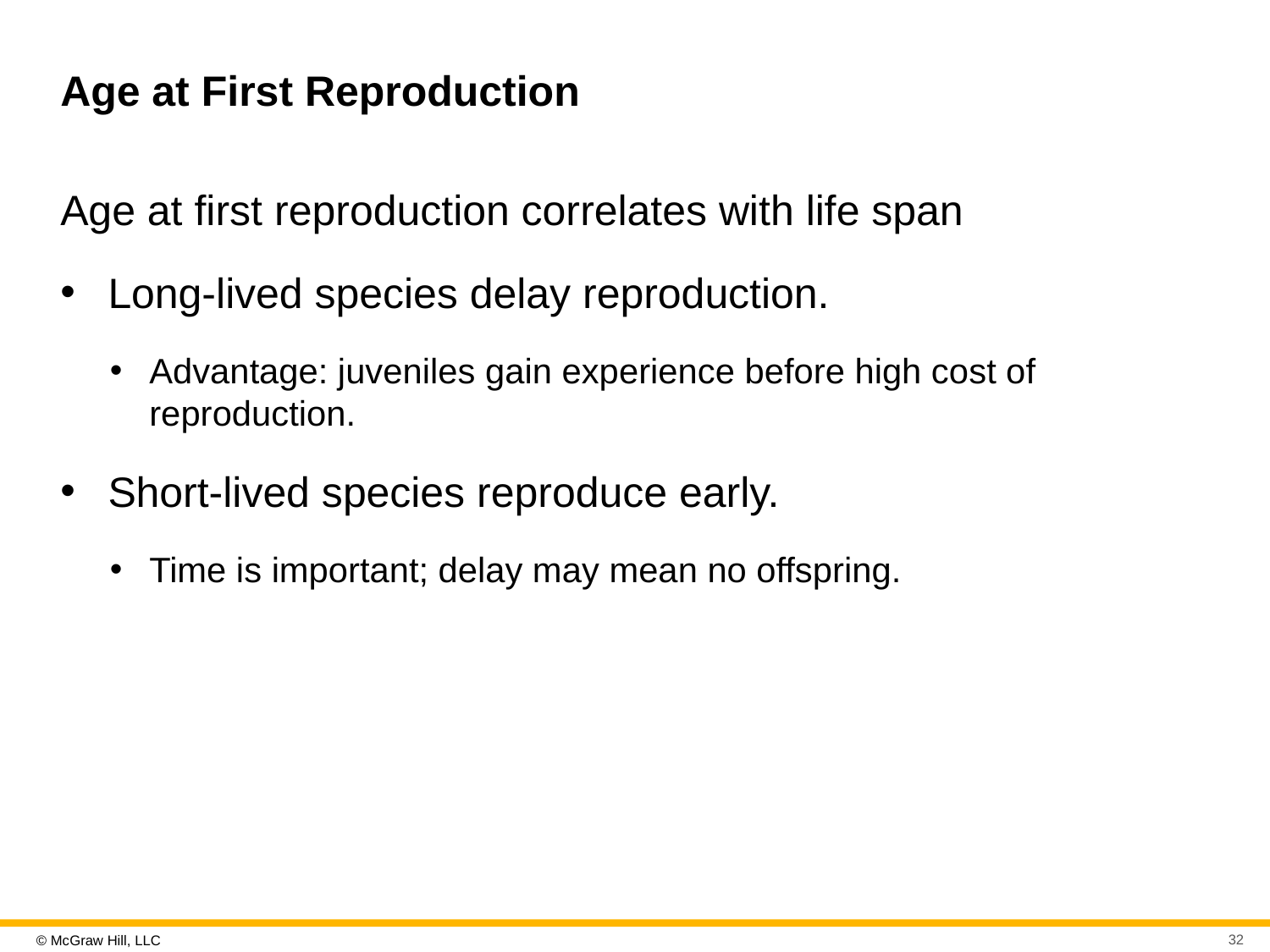

# Age at First Reproduction
Age at first reproduction correlates with life span
Long-lived species delay reproduction.
Advantage: juveniles gain experience before high cost of reproduction.
Short-lived species reproduce early.
Time is important; delay may mean no offspring.
32